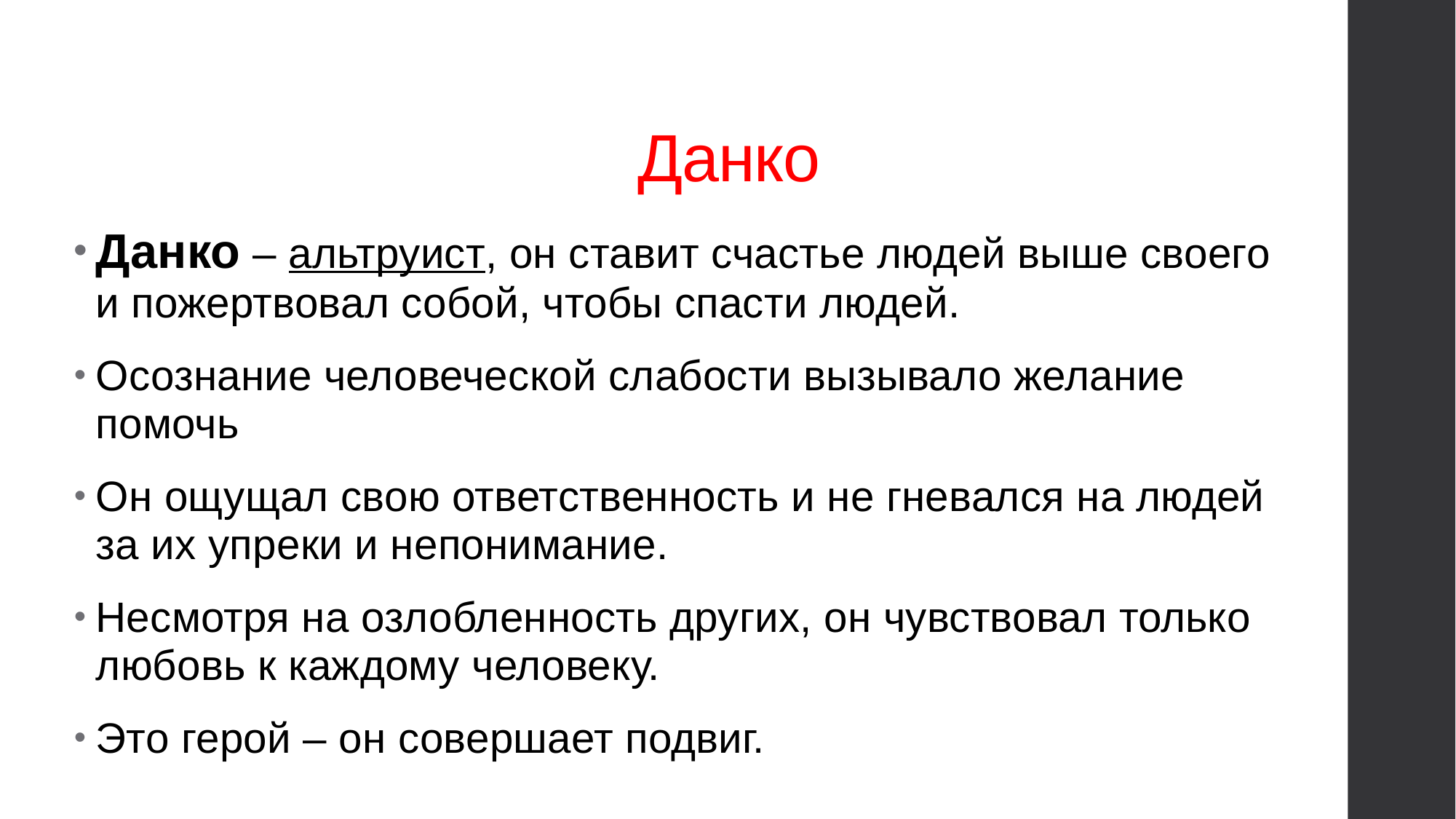

# Данко
Данко – альтруист, он ставит счастье людей выше своего и пожертвовал собой, чтобы спасти людей.
Осознание человеческой слабости вызывало желание помочь
Он ощущал свою ответственность и не гневался на людей за их упреки и непонимание.
Несмотря на озлобленность других, он чувствовал только любовь к каждому человеку.
Это герой – он совершает подвиг.